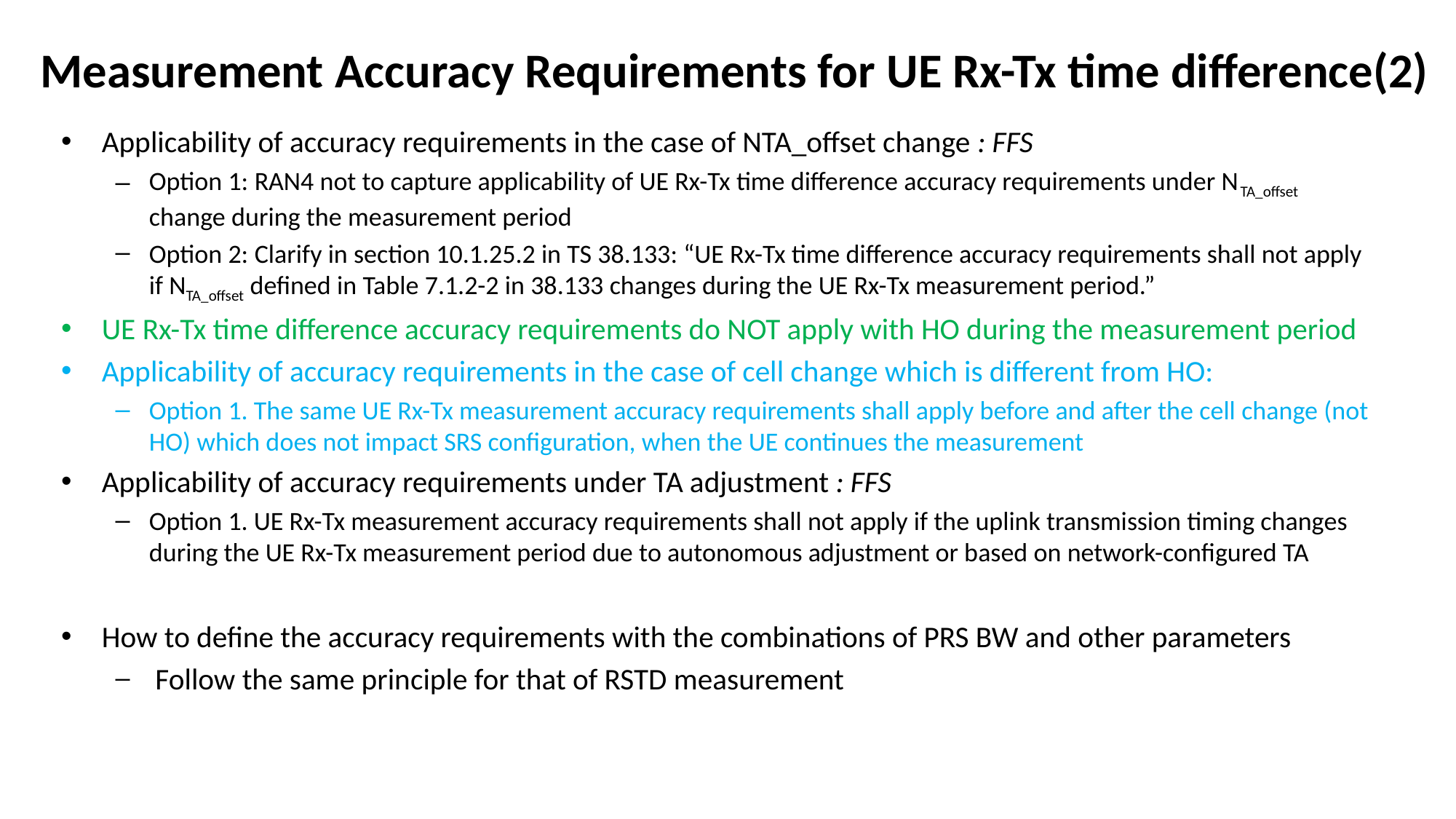

# Measurement Accuracy Requirements for UE Rx-Tx time difference(2)
Applicability of accuracy requirements in the case of NTA_offset change : FFS
Option 1: RAN4 not to capture applicability of UE Rx-Tx time difference accuracy requirements under NTA_offset change during the measurement period
Option 2: Clarify in section 10.1.25.2 in TS 38.133: “UE Rx-Tx time difference accuracy requirements shall not apply if NTA_offset defined in Table 7.1.2-2 in 38.133 changes during the UE Rx-Tx measurement period.”
UE Rx-Tx time difference accuracy requirements do NOT apply with HO during the measurement period
Applicability of accuracy requirements in the case of cell change which is different from HO:
Option 1. The same UE Rx-Tx measurement accuracy requirements shall apply before and after the cell change (not HO) which does not impact SRS configuration, when the UE continues the measurement
Applicability of accuracy requirements under TA adjustment : FFS
Option 1. UE Rx-Tx measurement accuracy requirements shall not apply if the uplink transmission timing changes during the UE Rx-Tx measurement period due to autonomous adjustment or based on network-configured TA

How to define the accuracy requirements with the combinations of PRS BW and other parameters
 Follow the same principle for that of RSTD measurement